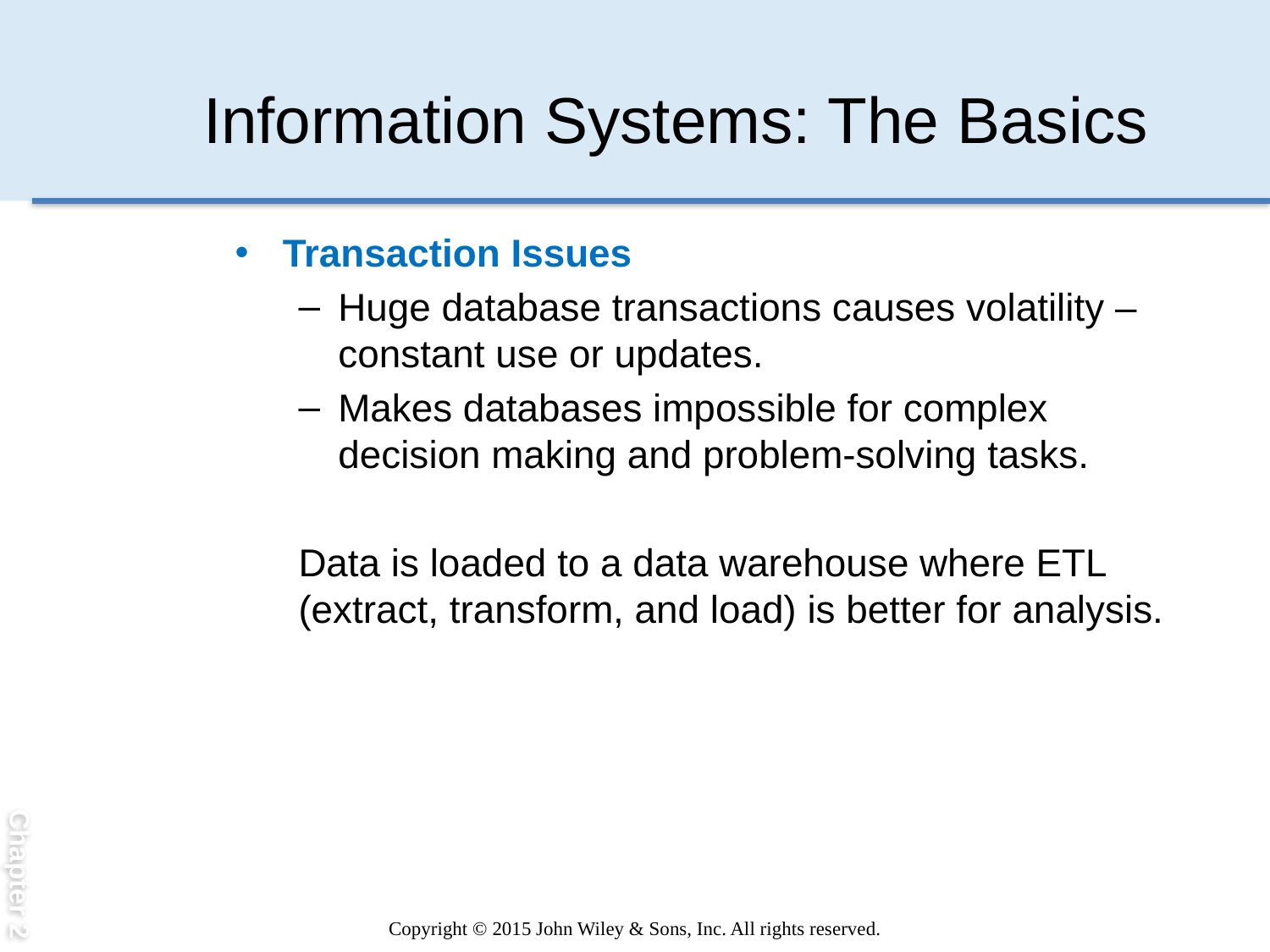

Chapter 2
# Information Systems: The Basics
Transaction Issues
Huge database transactions causes volatility – constant use or updates.
Makes databases impossible for complex decision making and problem-solving tasks.

Data is loaded to a data warehouse where ETL (extract, transform, and load) is better for analysis.